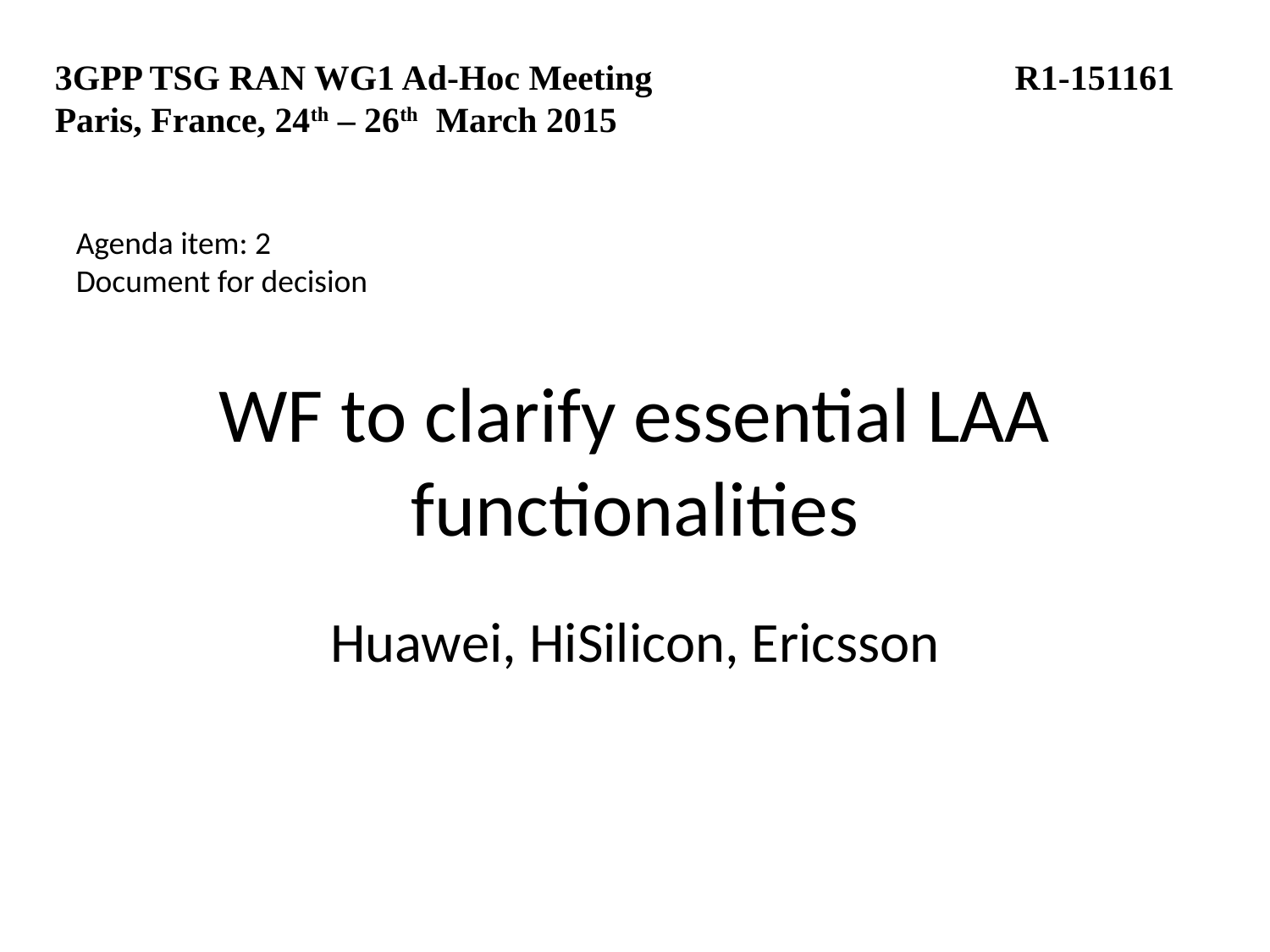

3GPP TSG RAN WG1 Ad-Hoc Meeting			        R1-151161
Paris, France, 24th – 26th  March 2015
Agenda item: 2
Document for decision
# WF to clarify essential LAA functionalities
Huawei, HiSilicon, Ericsson